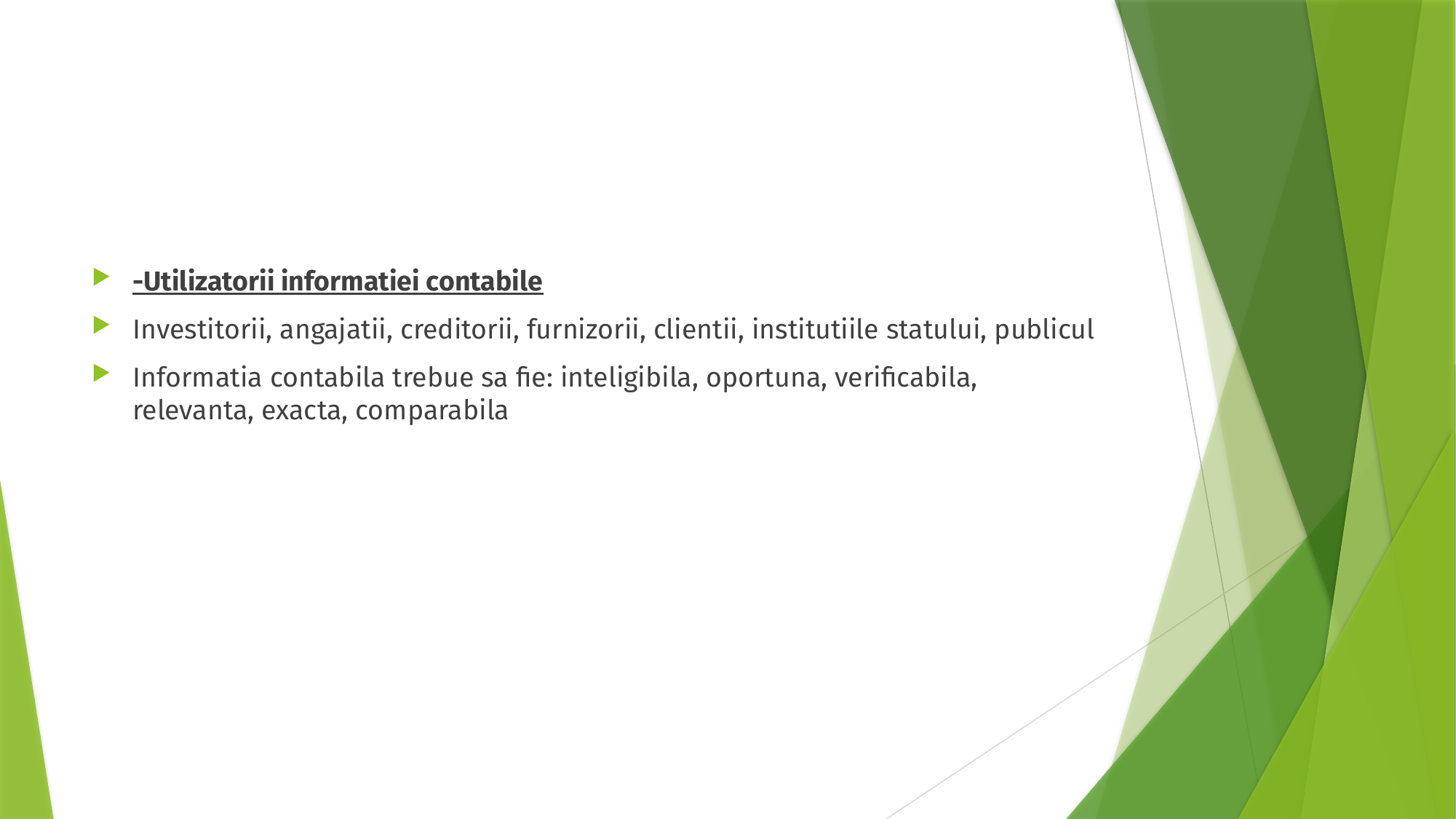

#
-Utilizatorii informatiei contabile
Investitorii, angajatii, creditorii, furnizorii, clientii, institutiile statului, publicul
Informatia contabila trebue sa fie: inteligibila, oportuna, verificabila, relevanta, exacta, comparabila